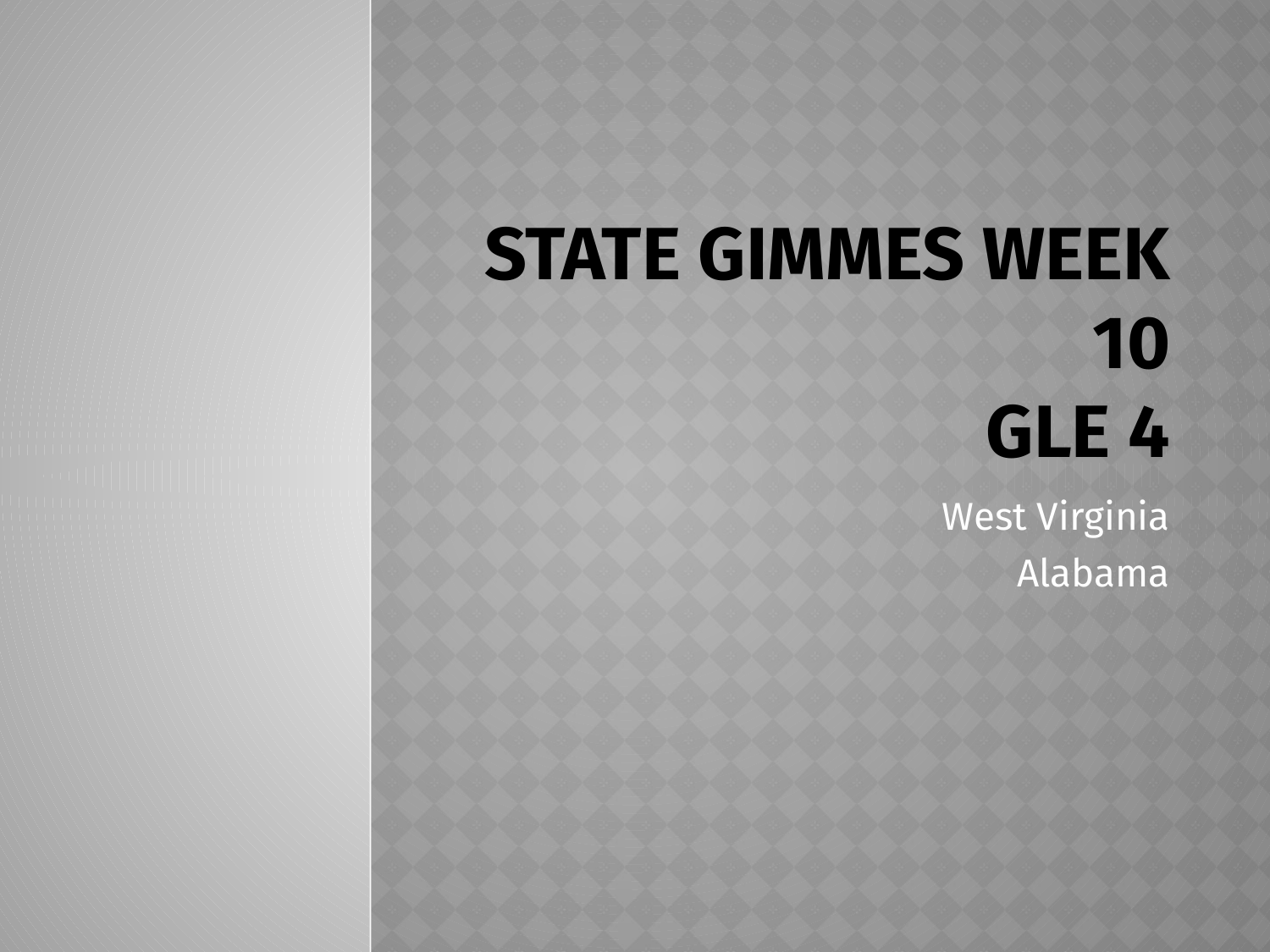

# State Gimmes Week 10 GLE 4
West Virginia
Alabama